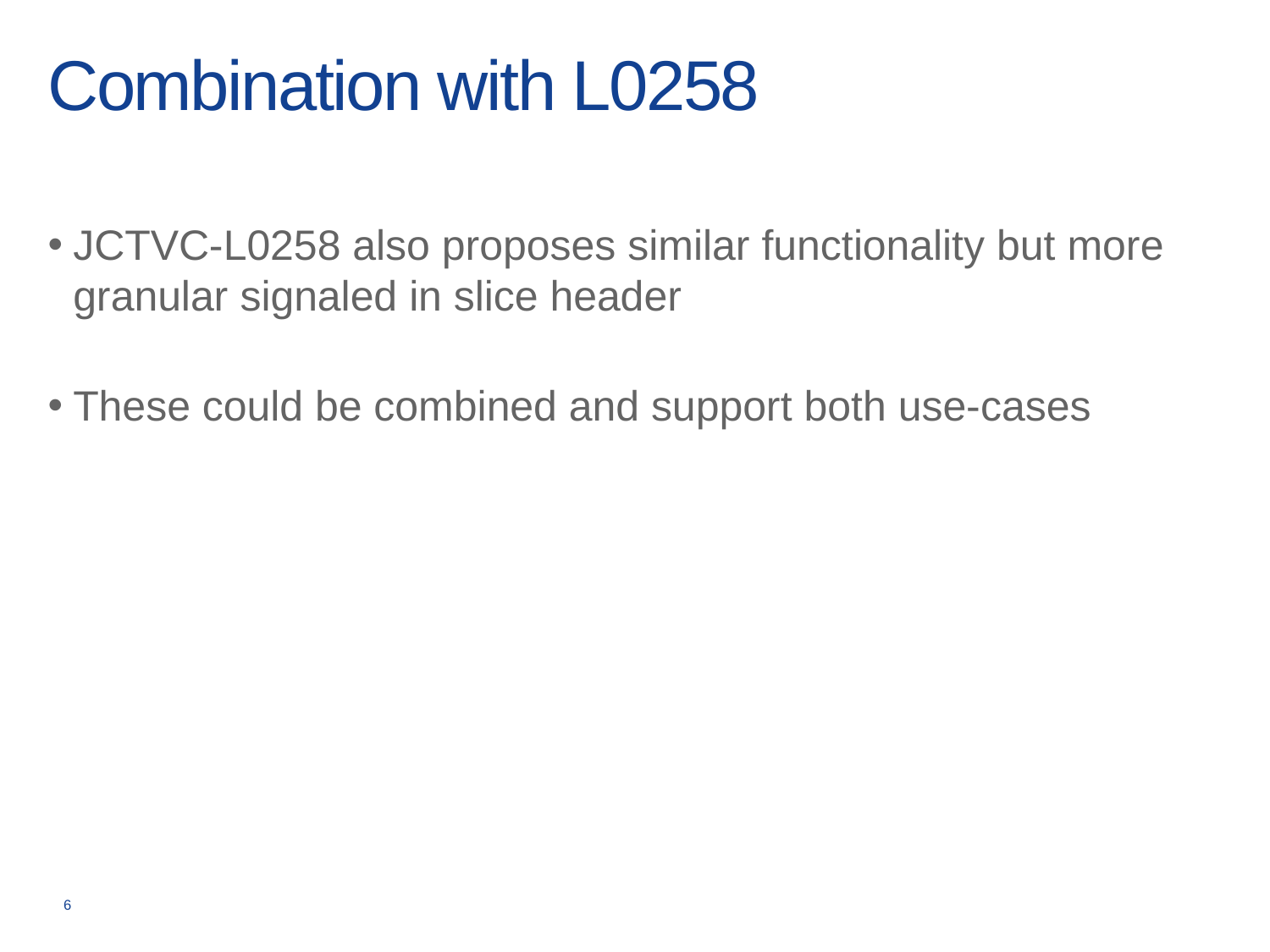

# Combination with L0258
JCTVC-L0258 also proposes similar functionality but more granular signaled in slice header

These could be combined and support both use-cases

6